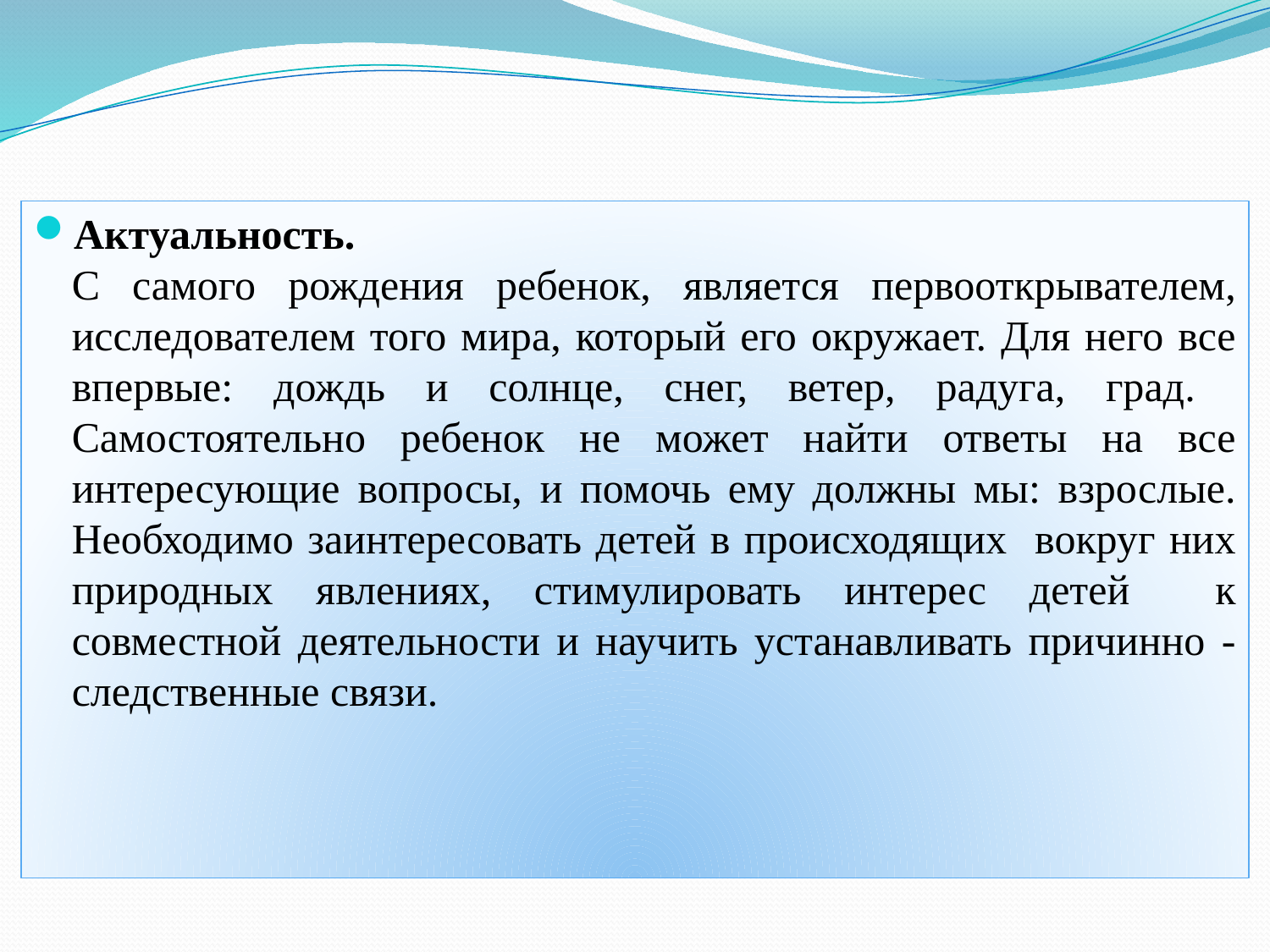

#
Актуальность.
С самого рождения ребенок, является первооткрывателем, исследователем того мира, который его окружает. Для него все впервые: дождь и солнце, снег, ветер, радуга, град.  Самостоятельно ребенок не может найти ответы на все интересующие вопросы, и помочь ему должны мы: взрослые. Необходимо заинтересовать детей в происходящих  вокруг них природных явлениях, стимулировать интерес детей  к совместной деятельности и научить устанавливать причинно - следственные связи.